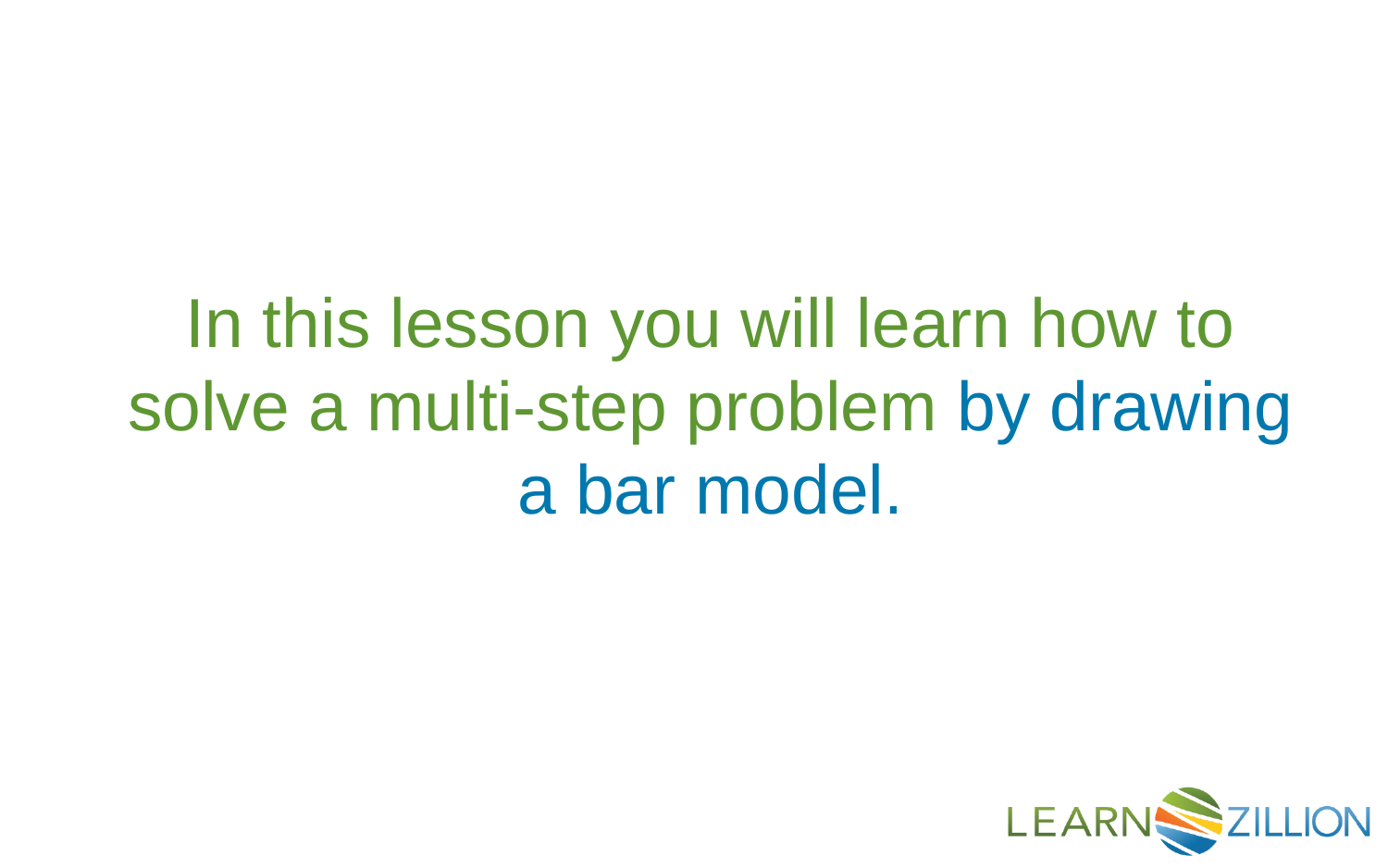

In this lesson you will learn how to solve a multi-step problem by drawing a bar model.